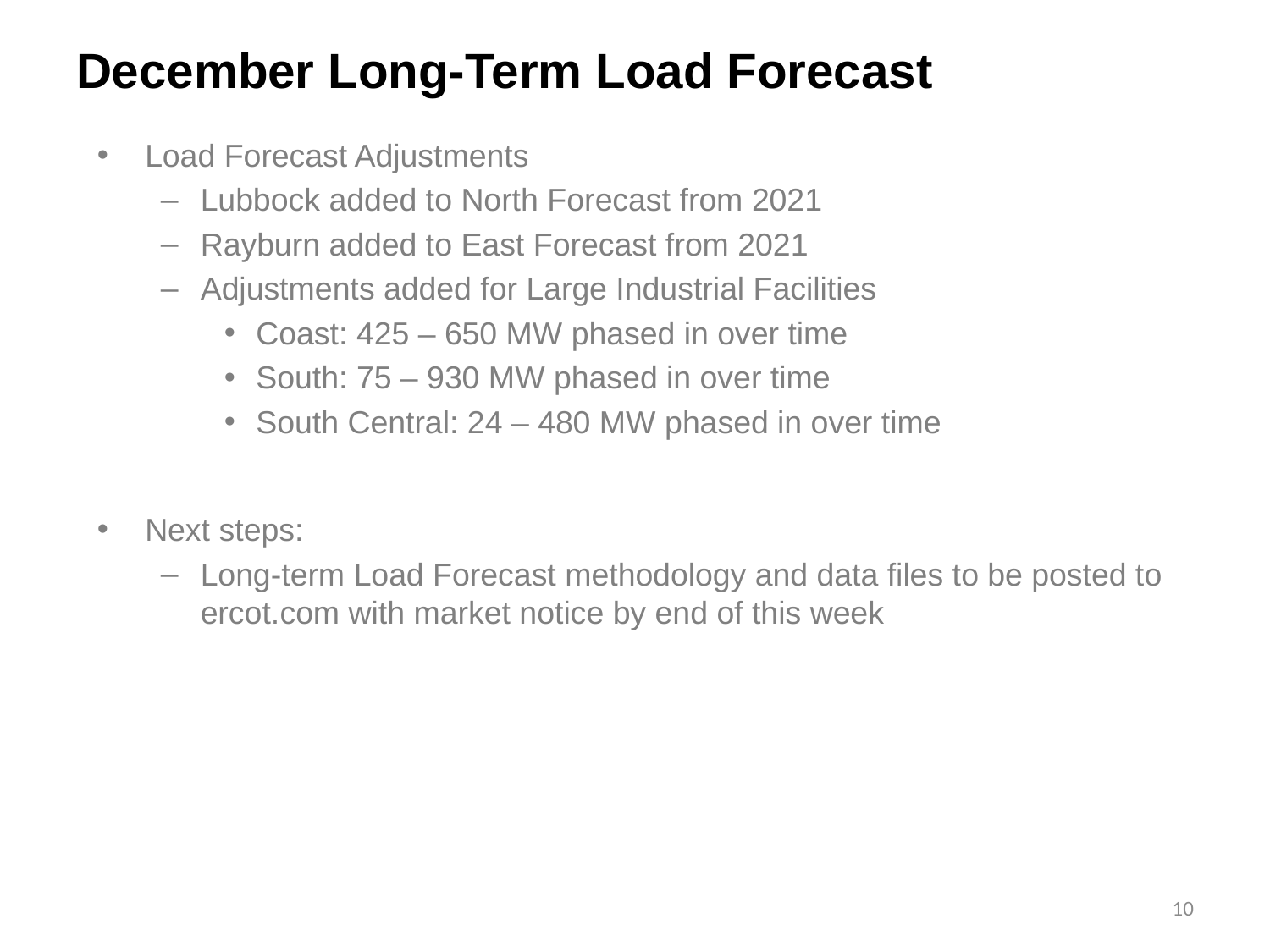

# December Long-Term Load Forecast
Load Forecast Adjustments
Lubbock added to North Forecast from 2021
Rayburn added to East Forecast from 2021
Adjustments added for Large Industrial Facilities
Coast: 425 – 650 MW phased in over time
South: 75 – 930 MW phased in over time
South Central: 24 – 480 MW phased in over time

Next steps:
Long-term Load Forecast methodology and data files to be posted to ercot.com with market notice by end of this week

10